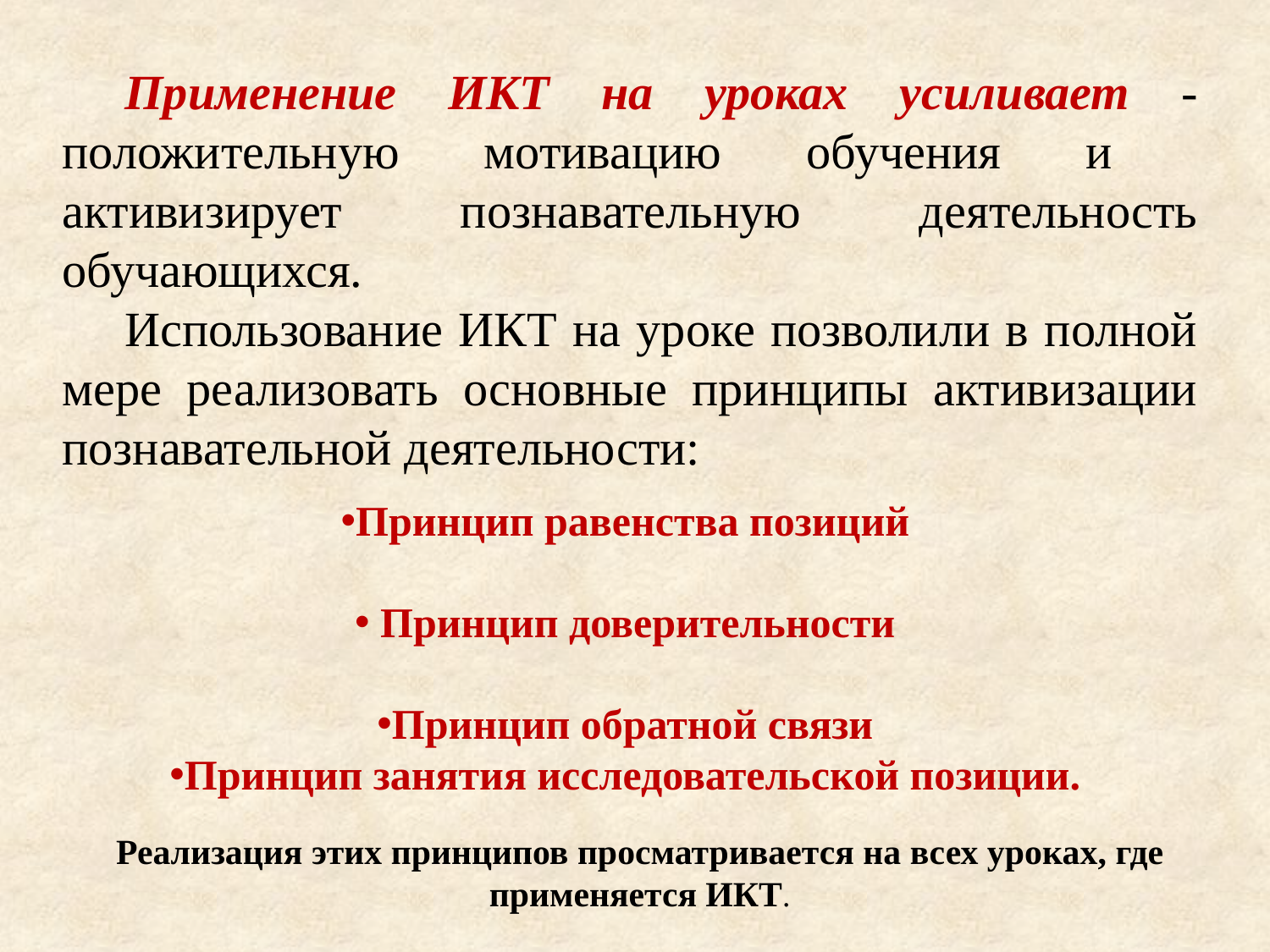

Применение ИКТ на уроках усиливает - положительную мотивацию обучения и  активизирует познавательную деятельность обучающихся.
Использование ИКТ на уроке позволили в полной мере реализовать основные принципы активизации познавательной деятельности:
Принцип равенства позиций

 Принцип доверительности

Принцип обратной связи
Принцип занятия исследовательской позиции.

Реализация этих принципов просматривается на всех уроках, где применяется ИКТ.